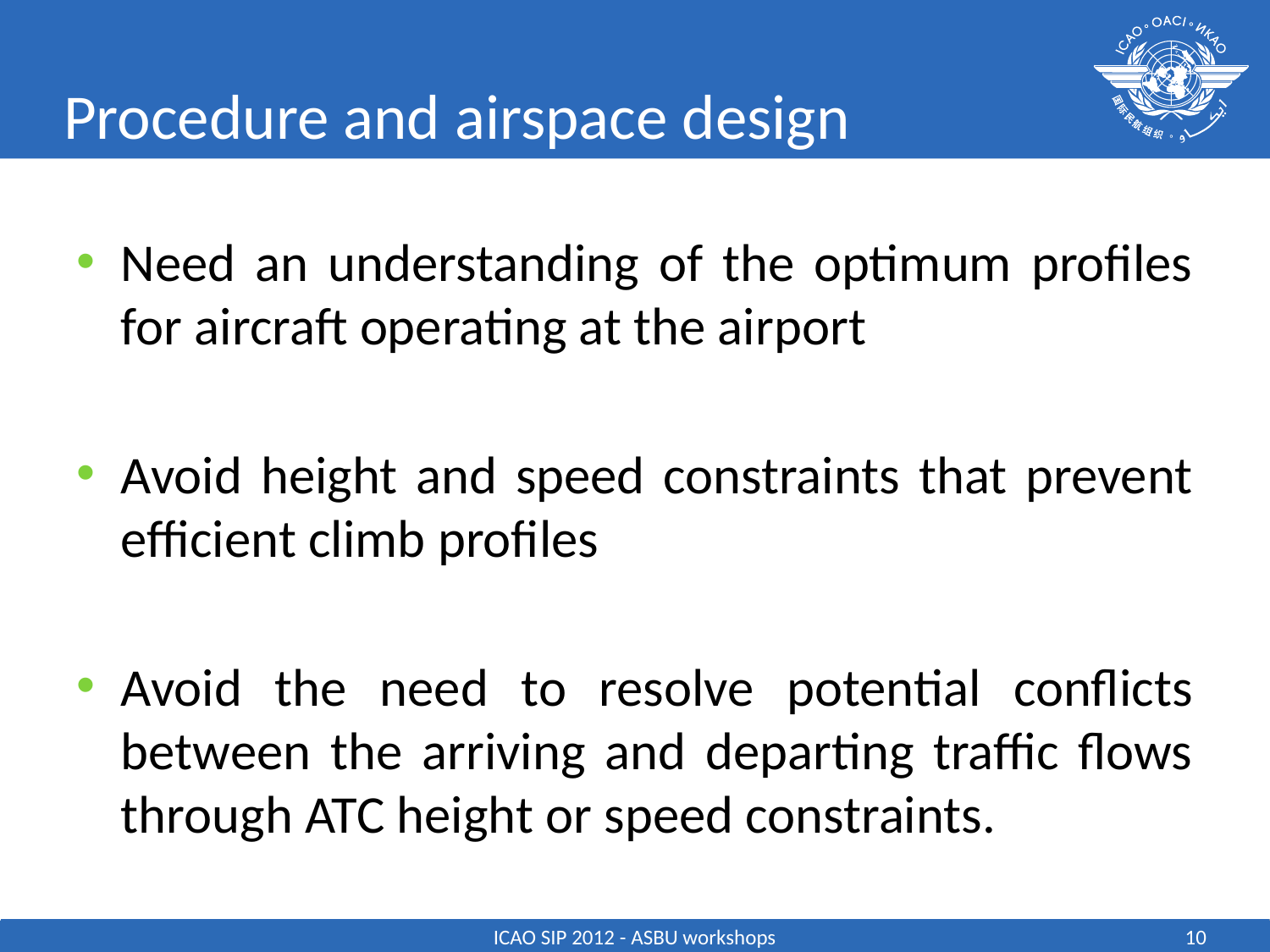

# Procedure and airspace design
Need an understanding of the optimum profiles for aircraft operating at the airport

Avoid height and speed constraints that prevent efficient climb profiles

Avoid the need to resolve potential conflicts between the arriving and departing traffic flows through ATC height or speed constraints.
ICAO SIP 2012 - ASBU workshops
10